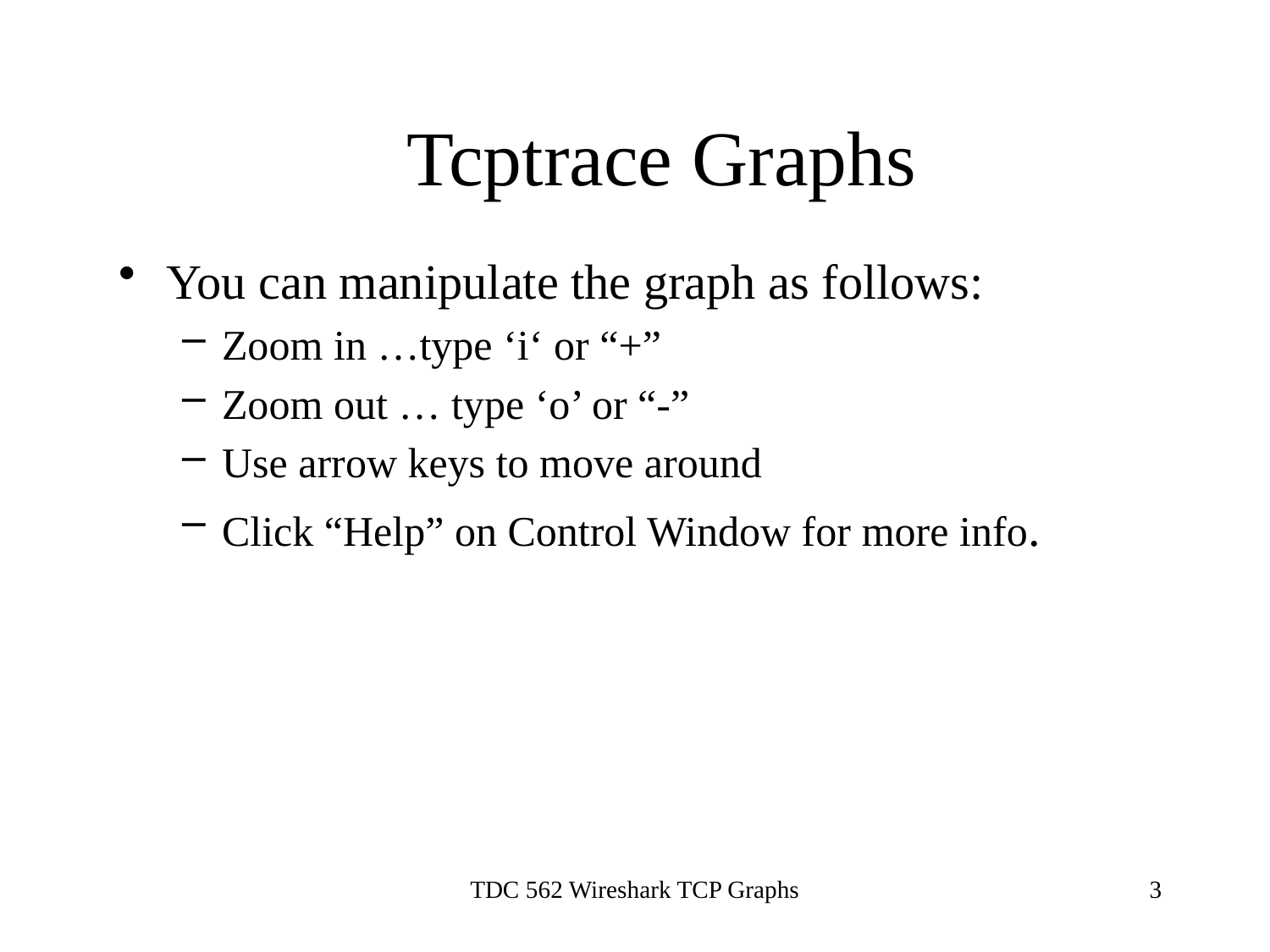

# Tcptrace Graphs
You can manipulate the graph as follows:
Zoom in …type ‘i‘ or “+”
Zoom out … type ‘o’ or “-”
Use arrow keys to move around
Click “Help” on Control Window for more info.
TDC 562 Wireshark TCP Graphs
3